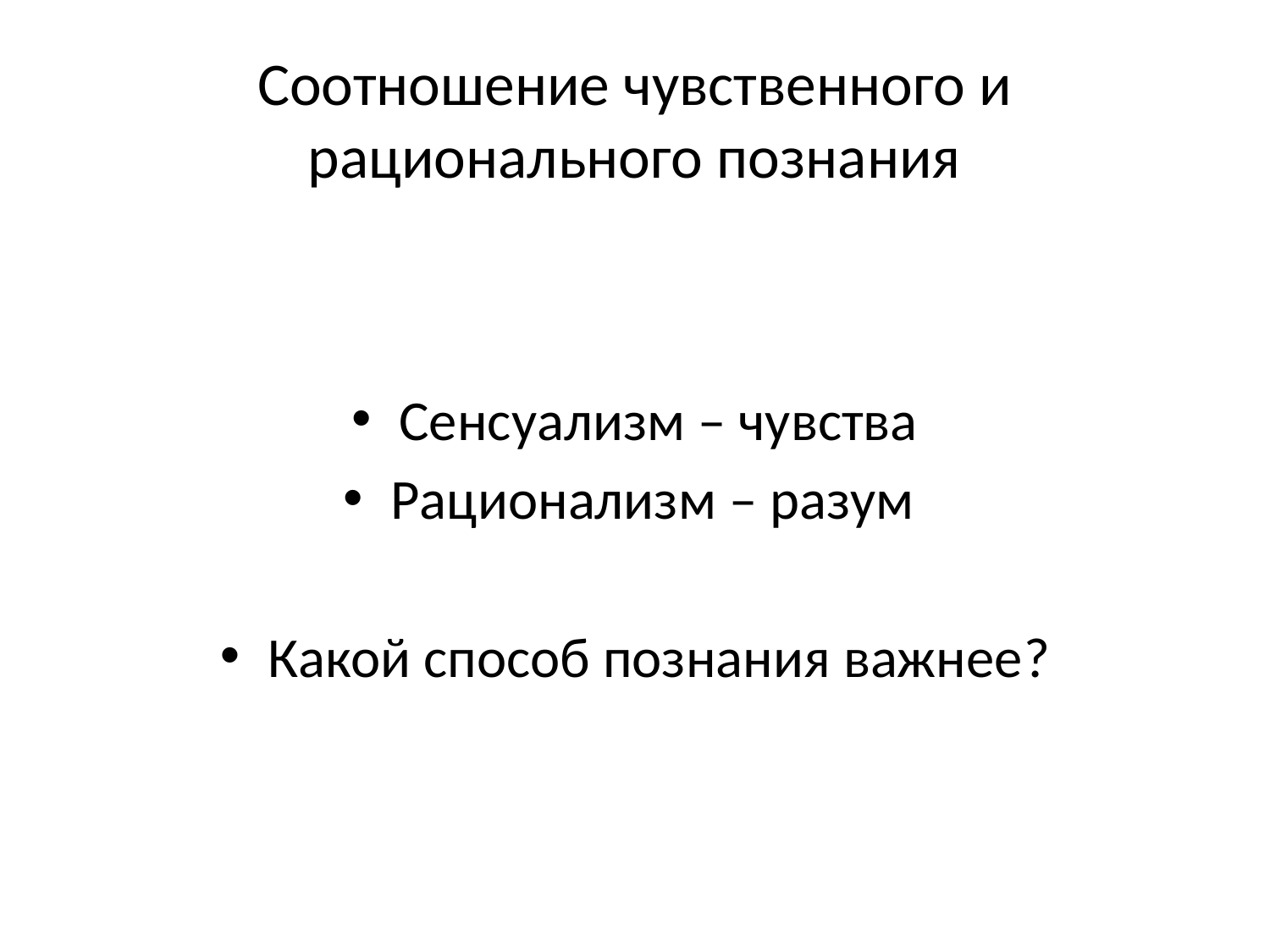

# Соотношение чувственного и рационального познания
Сенсуализм – чувства
Рационализм – разум

Какой способ познания важнее?